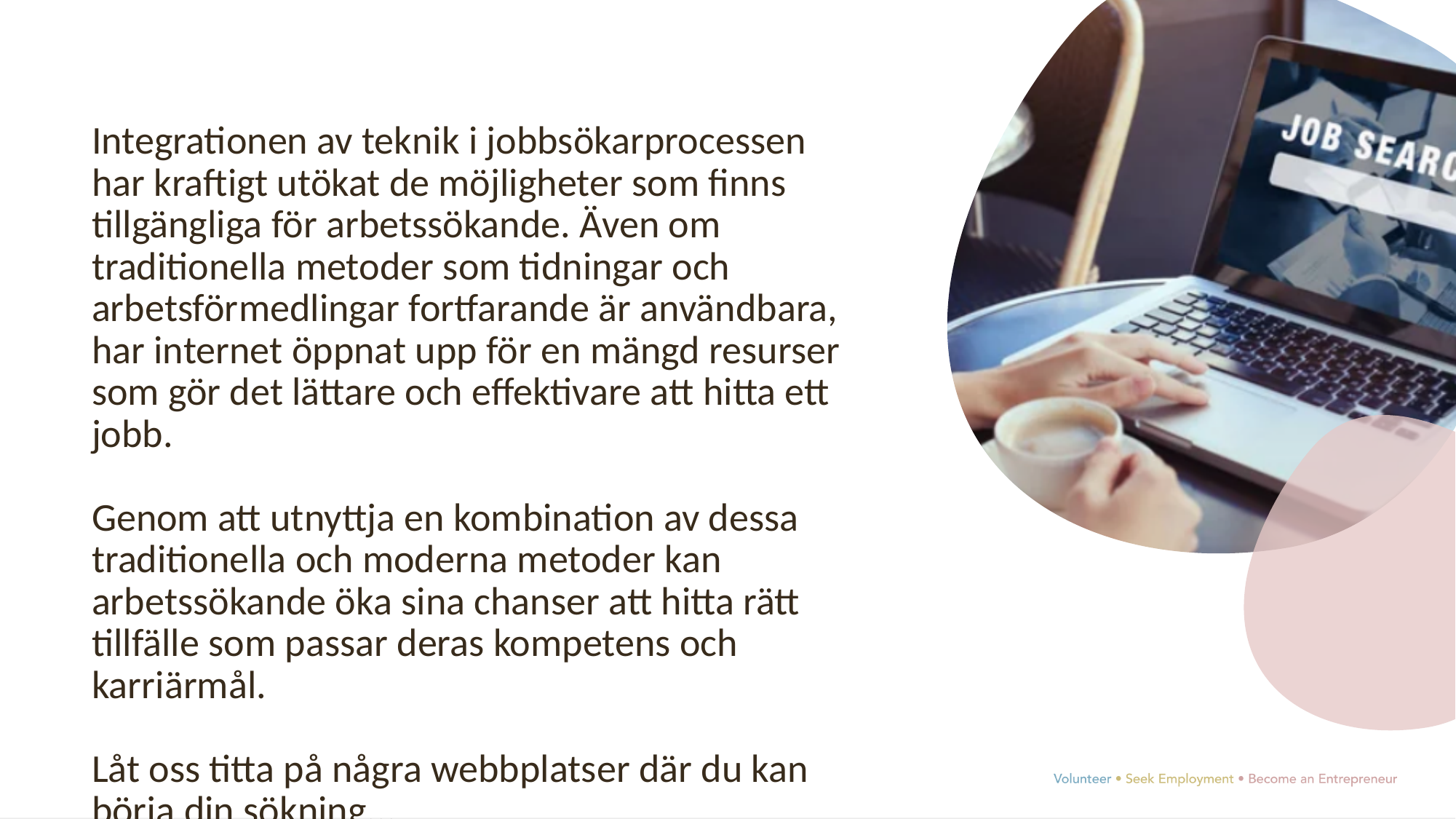

Integrationen av teknik i jobbsökarprocessen har kraftigt utökat de möjligheter som finns tillgängliga för arbetssökande. Även om traditionella metoder som tidningar och arbetsförmedlingar fortfarande är användbara, har internet öppnat upp för en mängd resurser som gör det lättare och effektivare att hitta ett jobb.

Genom att utnyttja en kombination av dessa traditionella och moderna metoder kan arbetssökande öka sina chanser att hitta rätt tillfälle som passar deras kompetens och karriärmål.

Låt oss titta på några webbplatser där du kan börja din sökning...